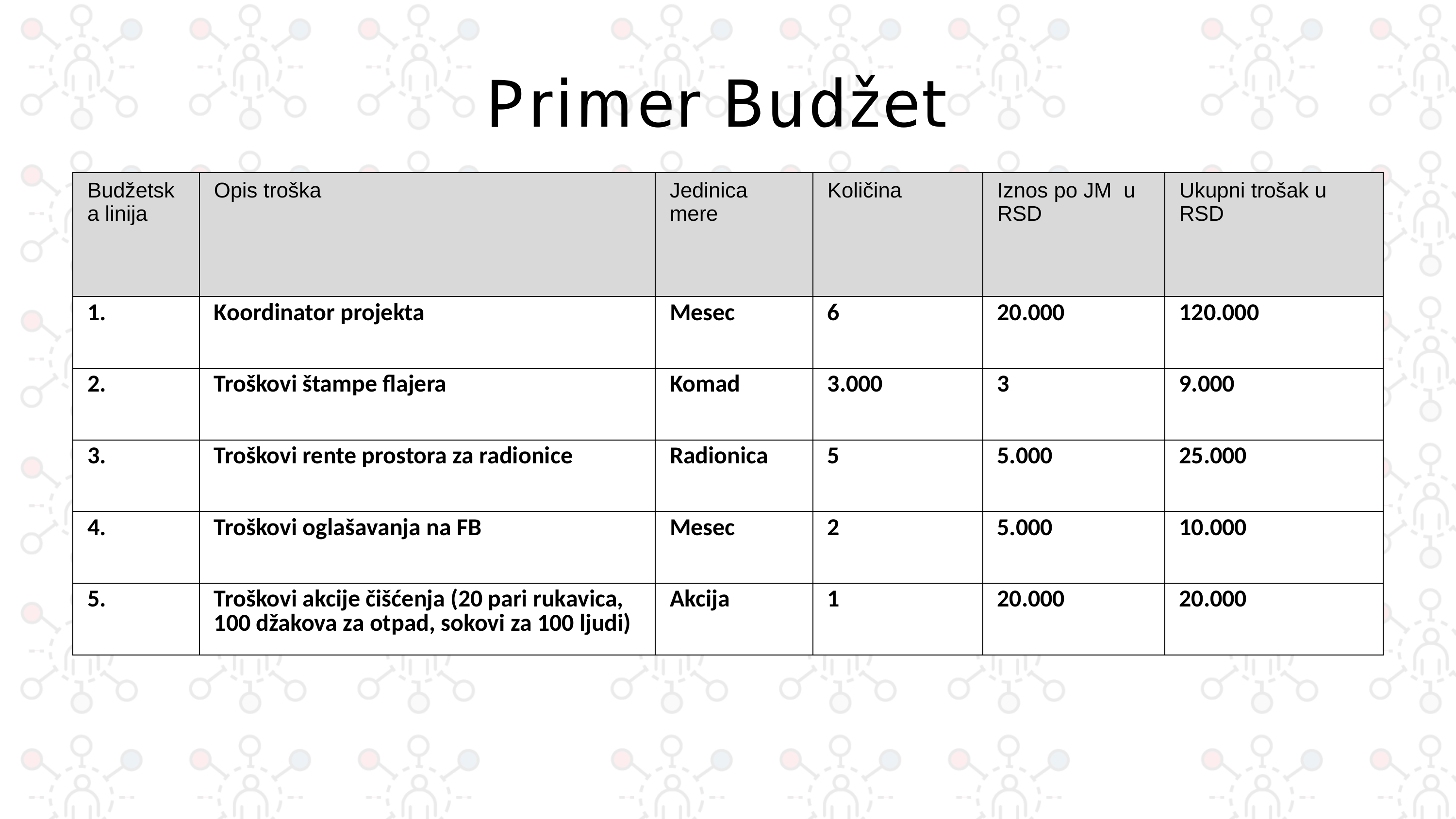

# Primer Budžet
| Budžetska linija | Opis troška | Jedinica mere | Količina | Iznos po JM u RSD | Ukupni trošak u RSD |
| --- | --- | --- | --- | --- | --- |
| 1. | Koordinator projekta | Mesec | 6 | 20.000 | 120.000 |
| 2. | Troškovi štampe flajera | Komad | 3.000 | 3 | 9.000 |
| 3. | Troškovi rente prostora za radionice | Radionica | 5 | 5.000 | 25.000 |
| 4. | Troškovi oglašavanja na FB | Mesec | 2 | 5.000 | 10.000 |
| 5. | Troškovi akcije čišćenja (20 pari rukavica, 100 džakova za otpad, sokovi za 100 ljudi) | Akcija | 1 | 20.000 | 20.000 |